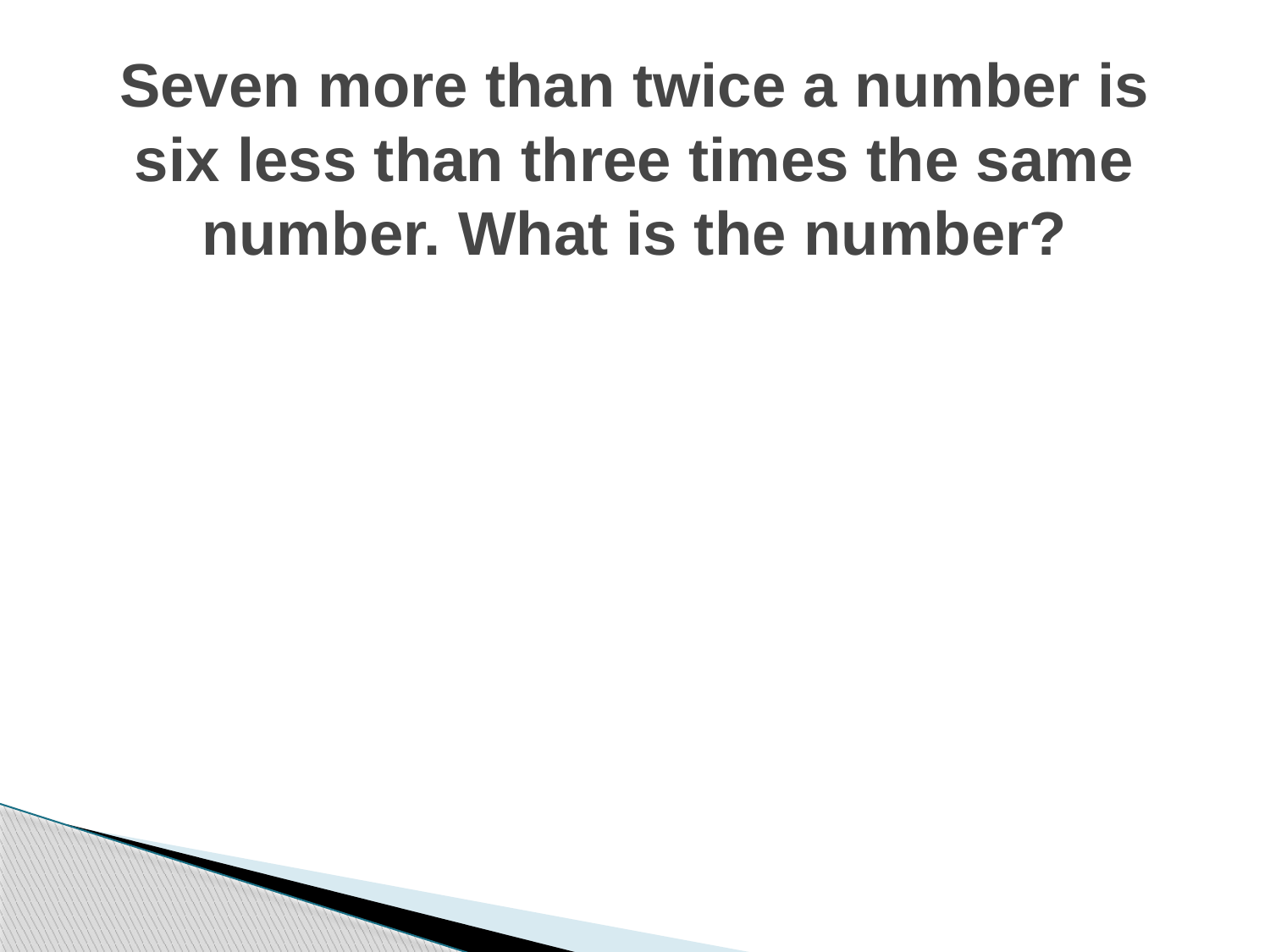

# Seven more than twice a number is six less than three times the same number. What is the number?